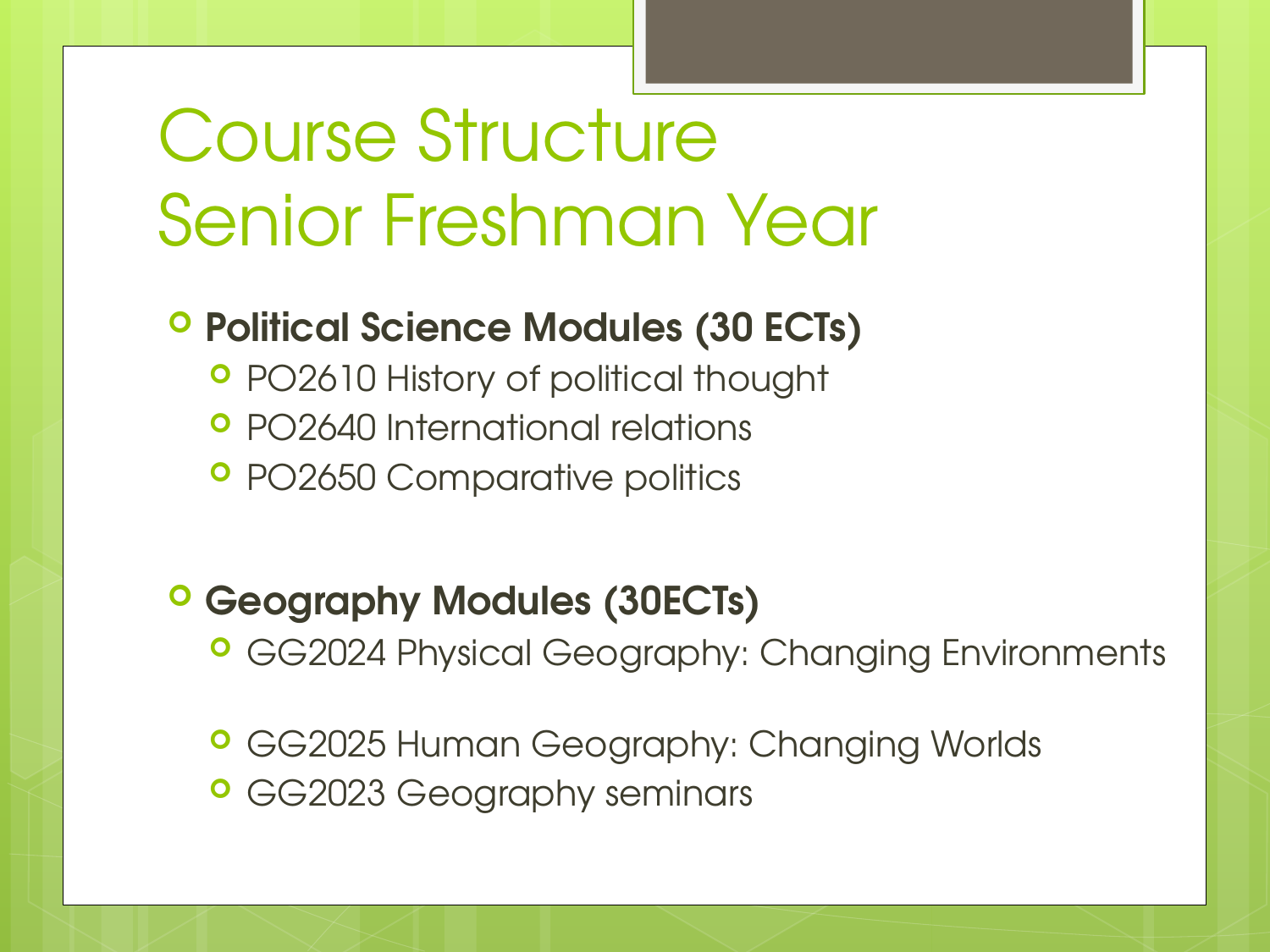

# Course Structure Senior Freshman Year
Political Science Modules (30 ECTs)
PO2610 History of political thought
PO2640 International relations
PO2650 Comparative politics

Geography Modules (30ECTs)
GG2024 Physical Geography: Changing Environments
GG2025 Human Geography: Changing Worlds
GG2023 Geography seminars